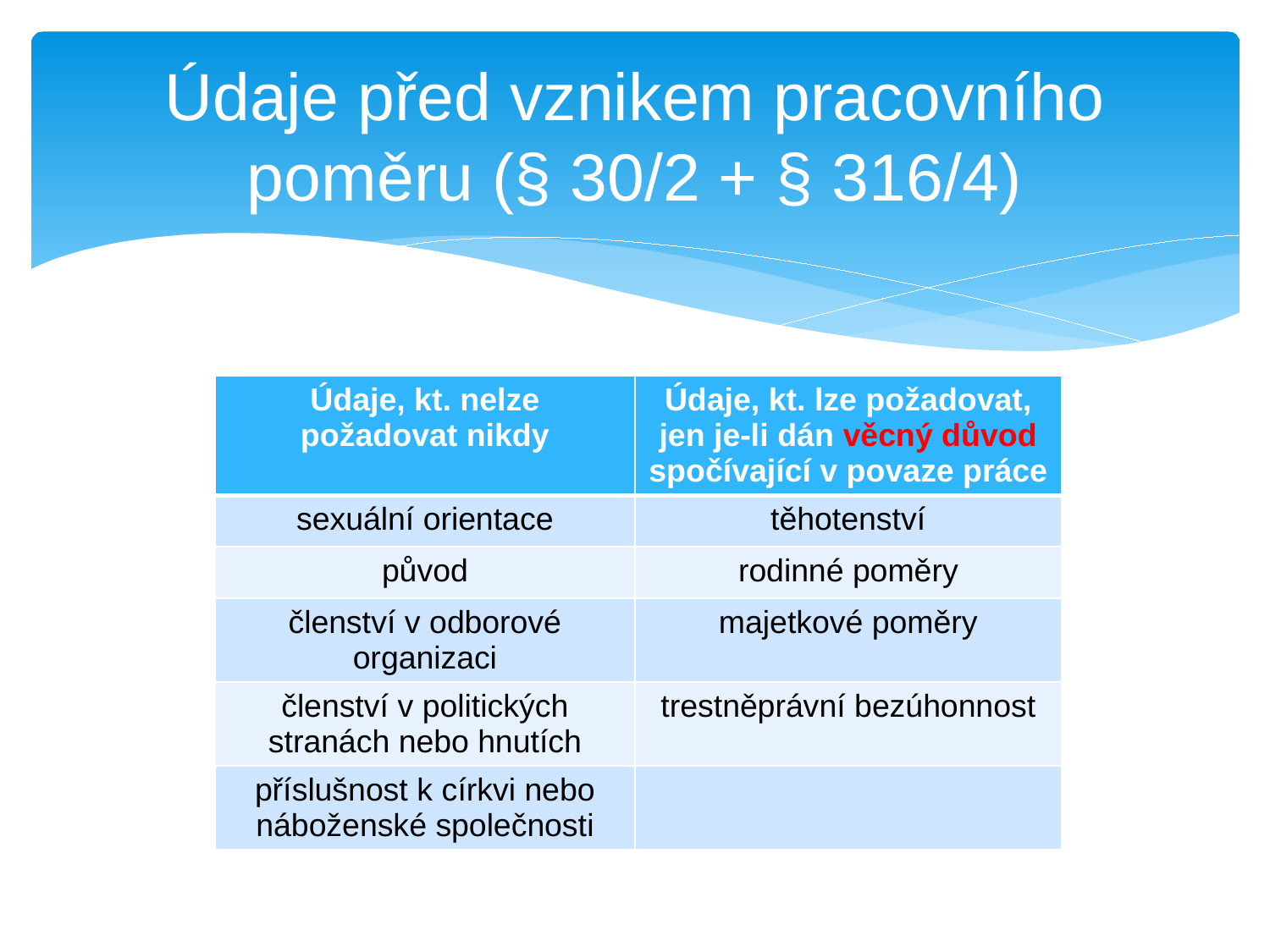

# Údaje před vznikem pracovního poměru (§ 30/2 + § 316/4)

| Údaje, kt. nelze požadovat nikdy | Údaje, kt. lze požadovat, jen je-li dán věcný důvod spočívající v povaze práce |
| --- | --- |
| sexuální orientace | těhotenství |
| původ | rodinné poměry |
| členství v odborové organizaci | majetkové poměry |
| členství v politických stranách nebo hnutích | trestněprávní bezúhonnost |
| příslušnost k církvi nebo náboženské společnosti |  |